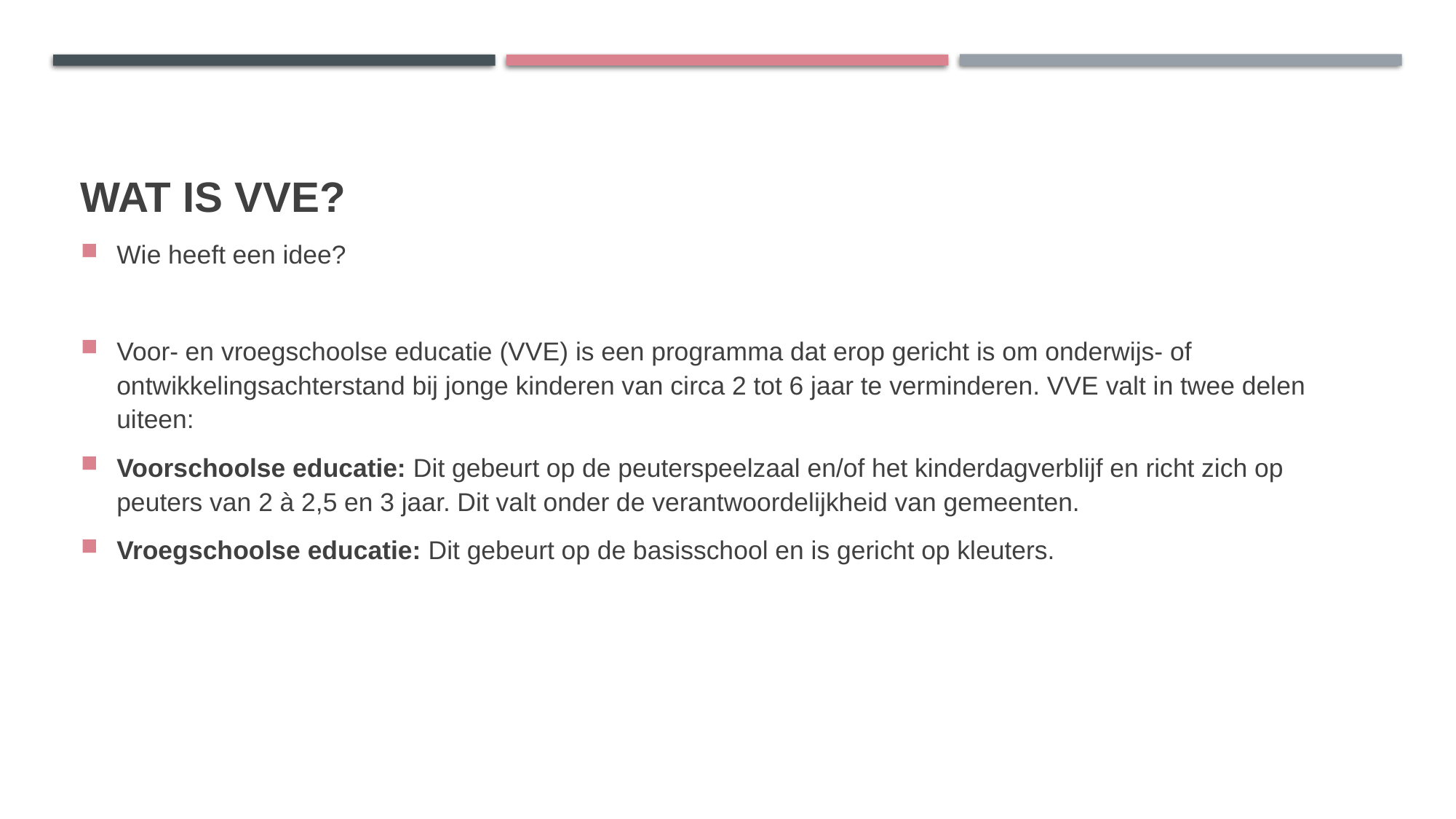

# Wat is VVE?
Wie heeft een idee?

Voor- en vroegschoolse educatie (VVE) is een programma dat erop gericht is om onderwijs- of ontwikkelingsachterstand bij jonge kinderen van circa 2 tot 6 jaar te verminderen. VVE valt in twee delen uiteen:
Voorschoolse educatie: Dit gebeurt op de peuterspeelzaal en/of het kinderdagverblijf en richt zich op peuters van 2 à 2,5 en 3 jaar. Dit valt onder de verantwoordelijkheid van gemeenten.
Vroegschoolse educatie: Dit gebeurt op de basisschool en is gericht op kleuters.